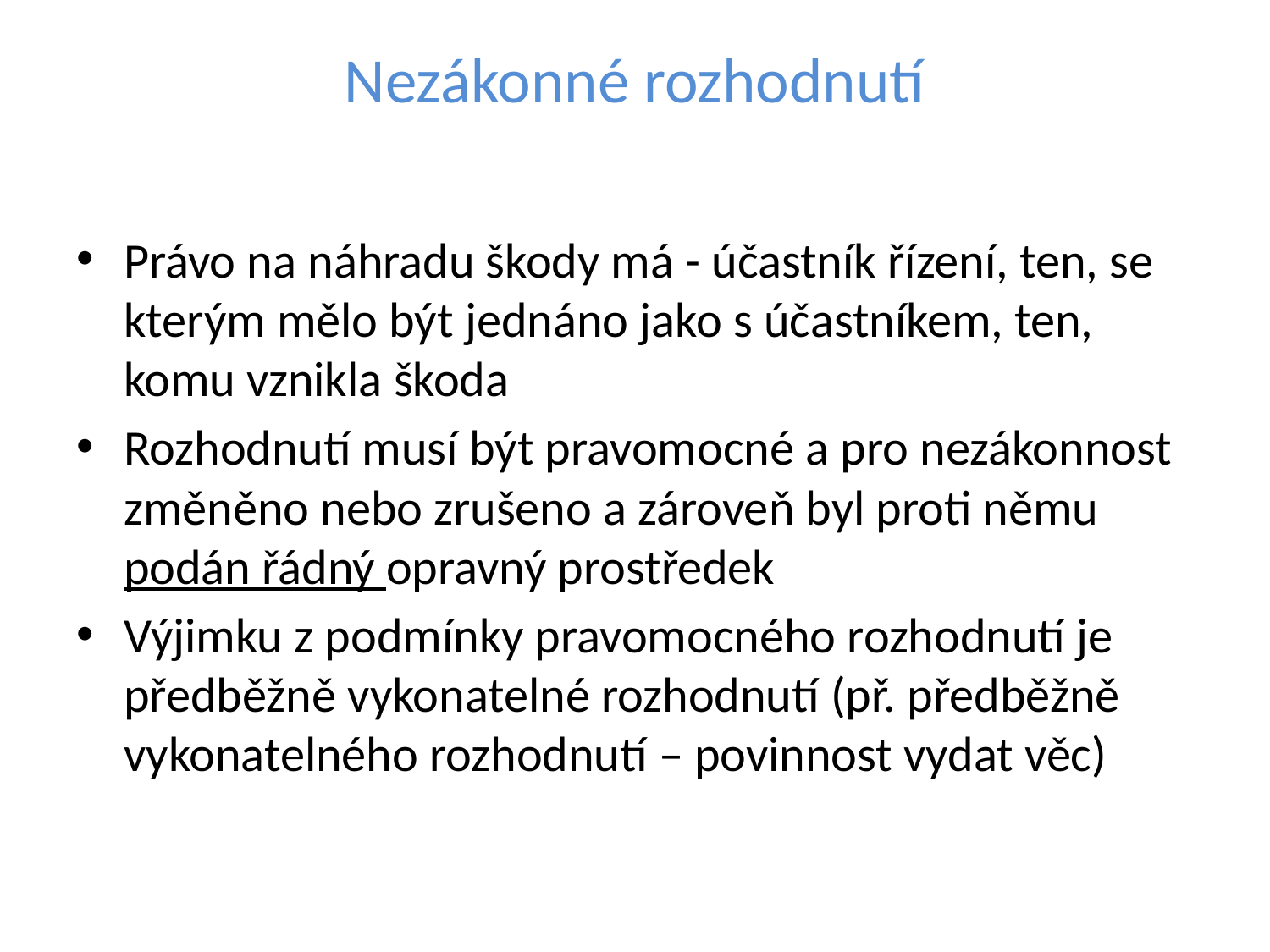

# Nezákonné rozhodnutí
Právo na náhradu škody má - účastník řízení, ten, se kterým mělo být jednáno jako s účastníkem, ten, komu vznikla škoda
Rozhodnutí musí být pravomocné a pro nezákonnost změněno nebo zrušeno a zároveň byl proti němu podán řádný opravný prostředek
Výjimku z podmínky pravomocného rozhodnutí je předběžně vykonatelné rozhodnutí (př. předběžně vykonatelného rozhodnutí – povinnost vydat věc)